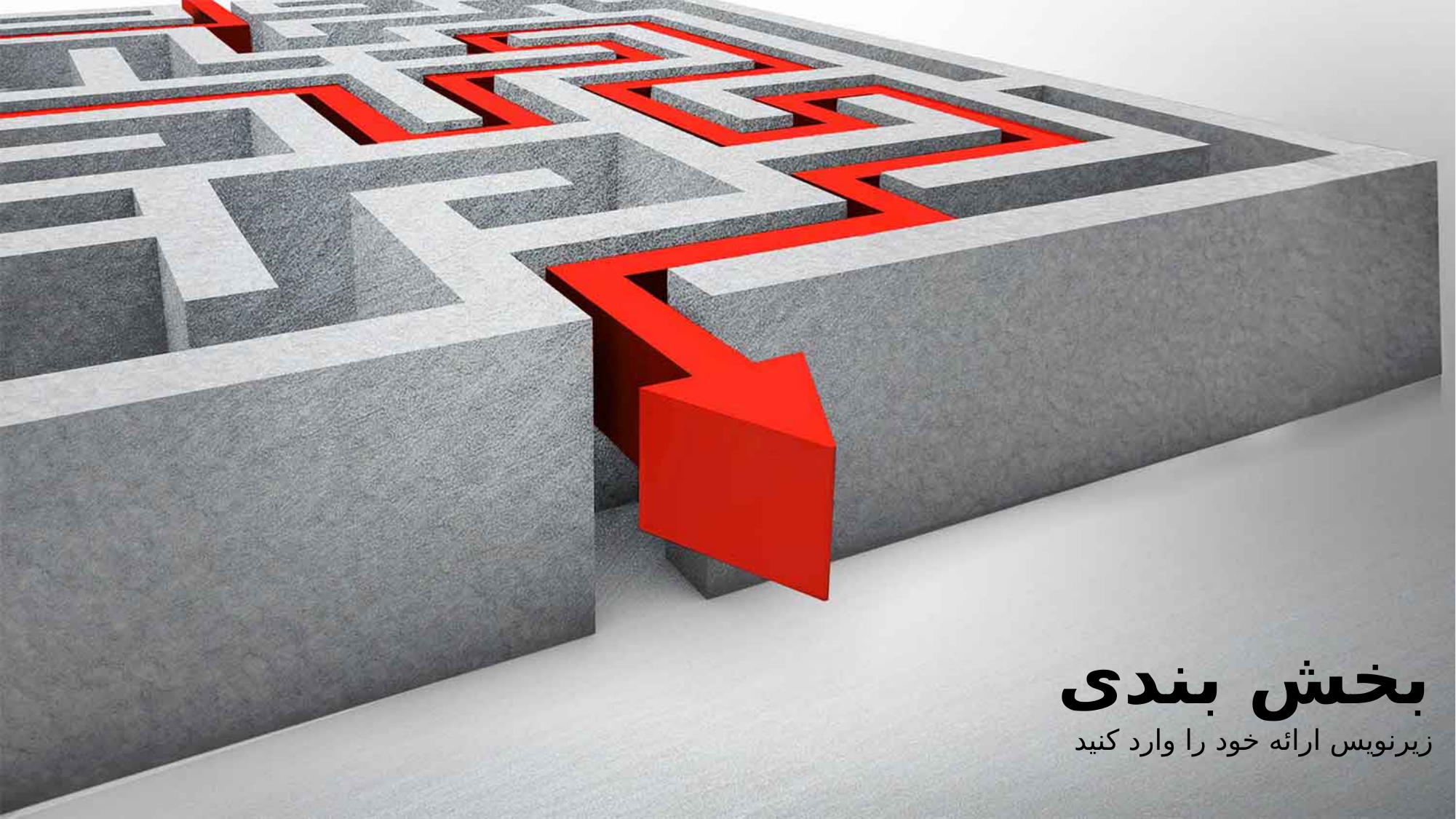

بخش بندی
زیرنویس ارائه خود را وارد کنید